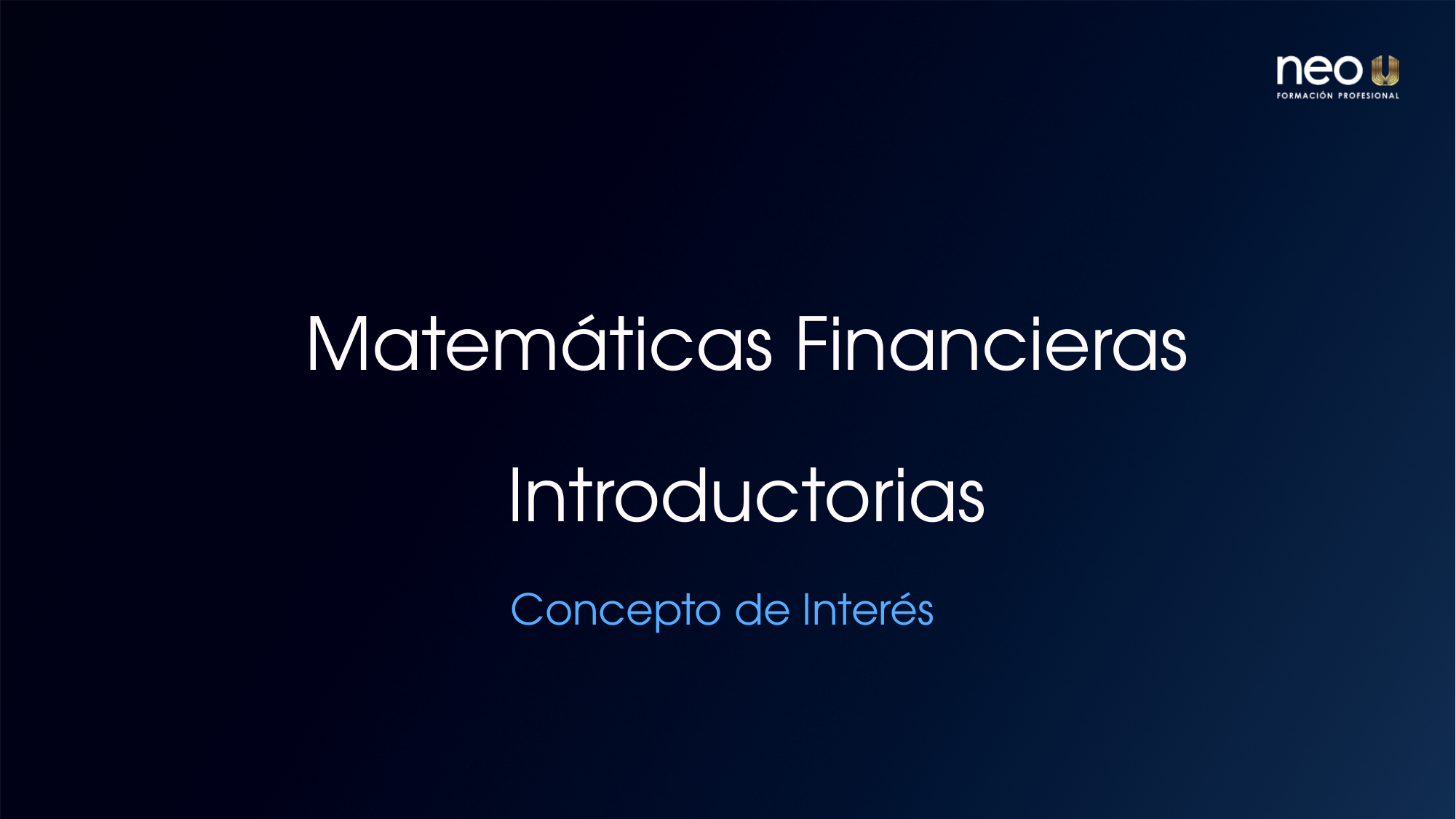

# Matemáticas Financieras Introductorias
Concepto de Interés